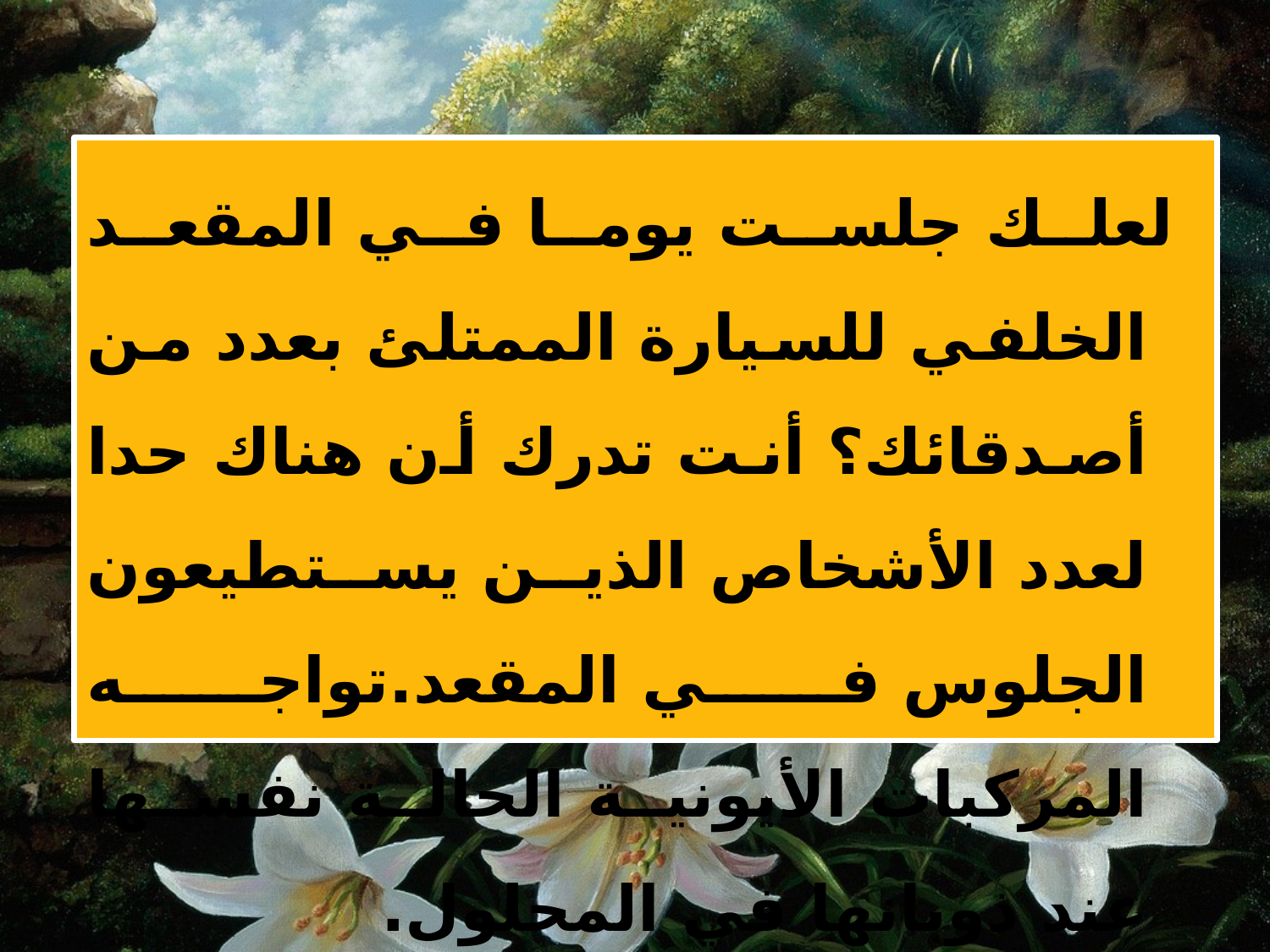

لعلك جلست يوما في المقعد الخلفي للسيارة الممتلئ بعدد من أصدقائك؟ أنت تدرك أن هناك حدا لعدد الأشخاص الذين يستطيعون الجلوس في المقعد.تواجه المركبات الأيونية الحالة نفسها عند ذوبانها في المحلول.